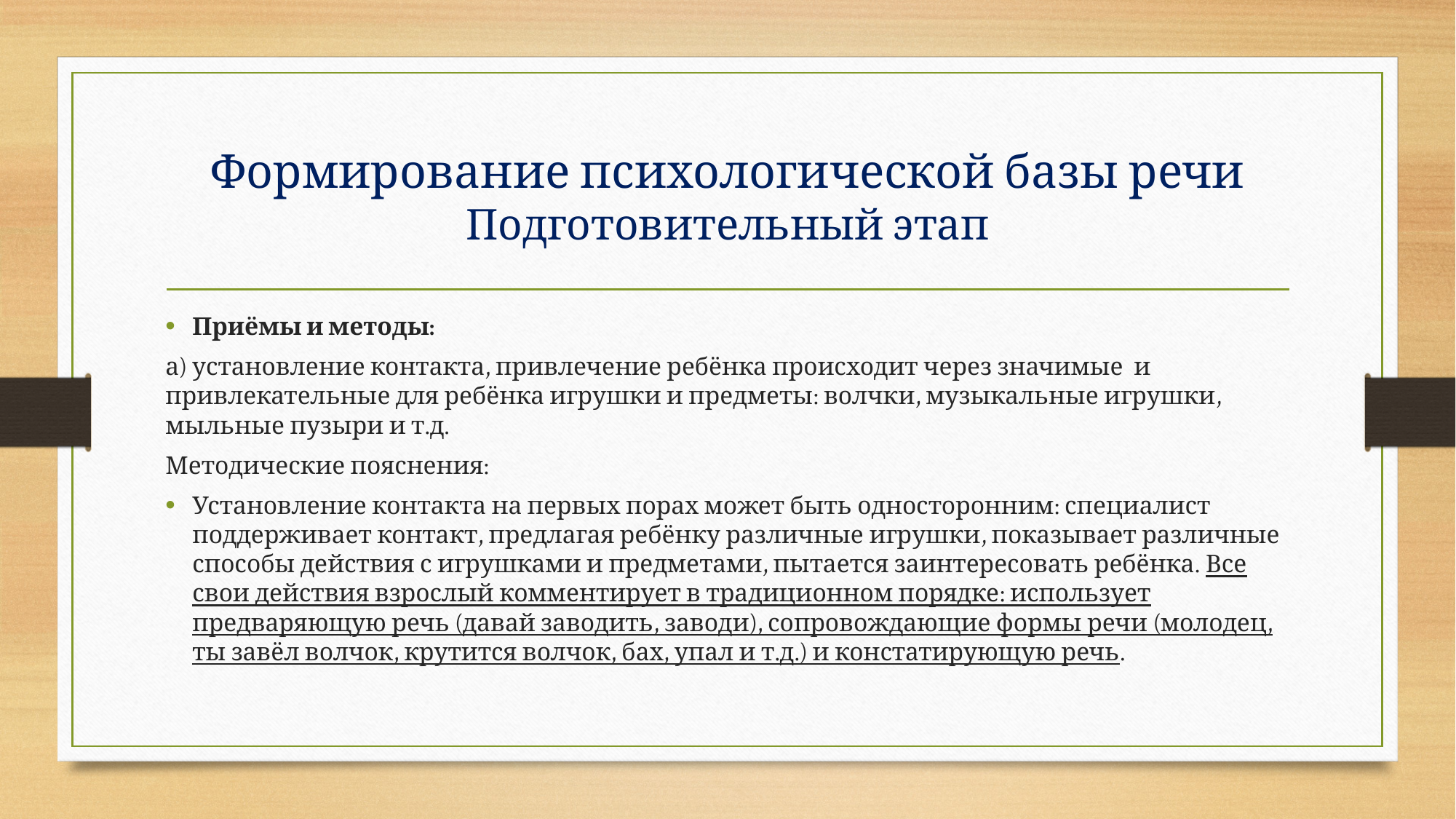

# Формирование психологической базы речи Подготовительный этап
Приёмы и методы:
а) установление контакта, привлечение ребёнка происходит через значимые  и привлекательные для ребёнка игрушки и предметы: волчки, музыкальные игрушки, мыльные пузыри и т.д.
Методические пояснения:
Установление контакта на первых порах может быть односторонним: специалист поддерживает контакт, предлагая ребёнку различные игрушки, показывает различные способы действия с игрушками и предметами, пытается заинтересовать ребёнка. Все свои действия взрослый комментирует в традиционном порядке: использует предваряющую речь (давай заводить, заводи), сопровождающие формы речи (молодец, ты завёл волчок, крутится волчок, бах, упал и т.д.) и констатирующую речь.